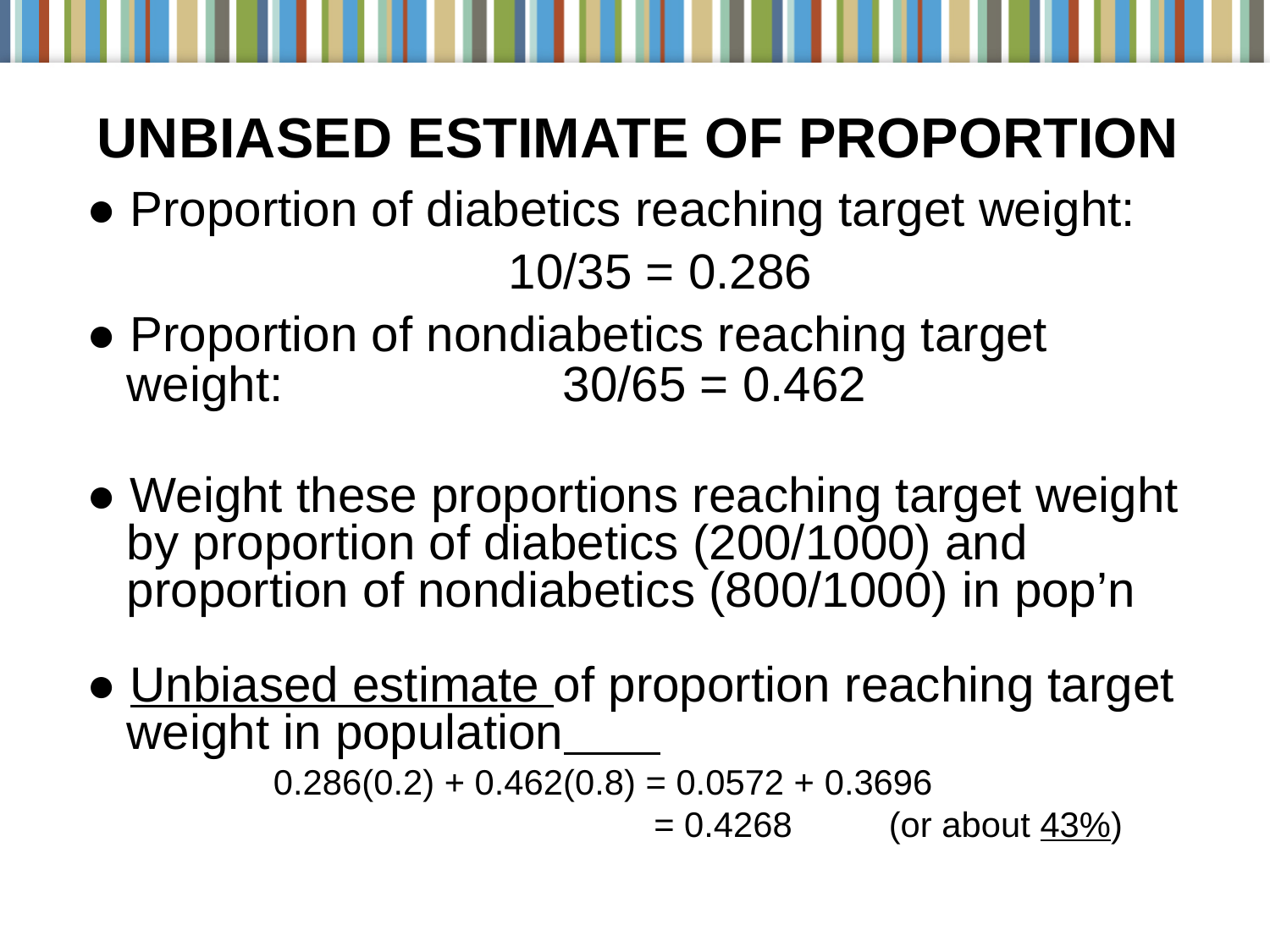

UNBIASED ESTIMATE OF PROPORTION
● Proportion of diabetics reaching target weight:
	10/35 = 0.286
● Proportion of nondiabetics reaching target weight: 		    30/65 = 0.462

● Weight these proportions reaching target weight by proportion of diabetics (200/1000) and proportion of nondiabetics (800/1000) in pop’n

● Unbiased estimate of proportion reaching target weight in population
 		  0.286(0.2) + 0.462(0.8) = 0.0572 + 0.3696
				               = 0.4268	(or about 43%)
18